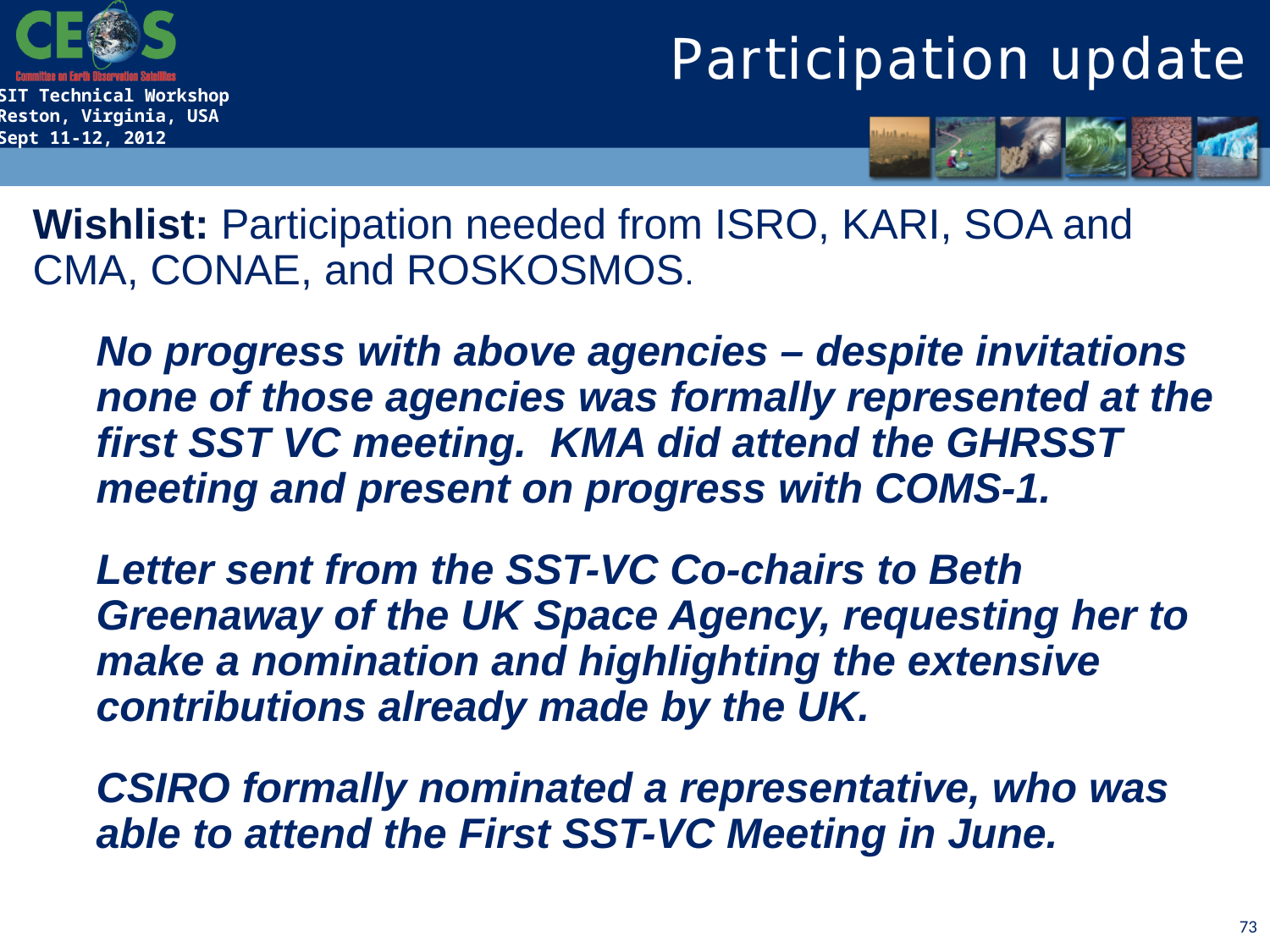

Participation update
Wishlist: Participation needed from ISRO, KARI, SOA and CMA, CONAE, and ROSKOSMOS.

No progress with above agencies – despite invitations none of those agencies was formally represented at the first SST VC meeting.  KMA did attend the GHRSST meeting and present on progress with COMS-1.

Letter sent from the SST-VC Co-chairs to Beth Greenaway of the UK Space Agency, requesting her to make a nomination and highlighting the extensive contributions already made by the UK.

CSIRO formally nominated a representative, who was able to attend the First SST-VC Meeting in June.

73